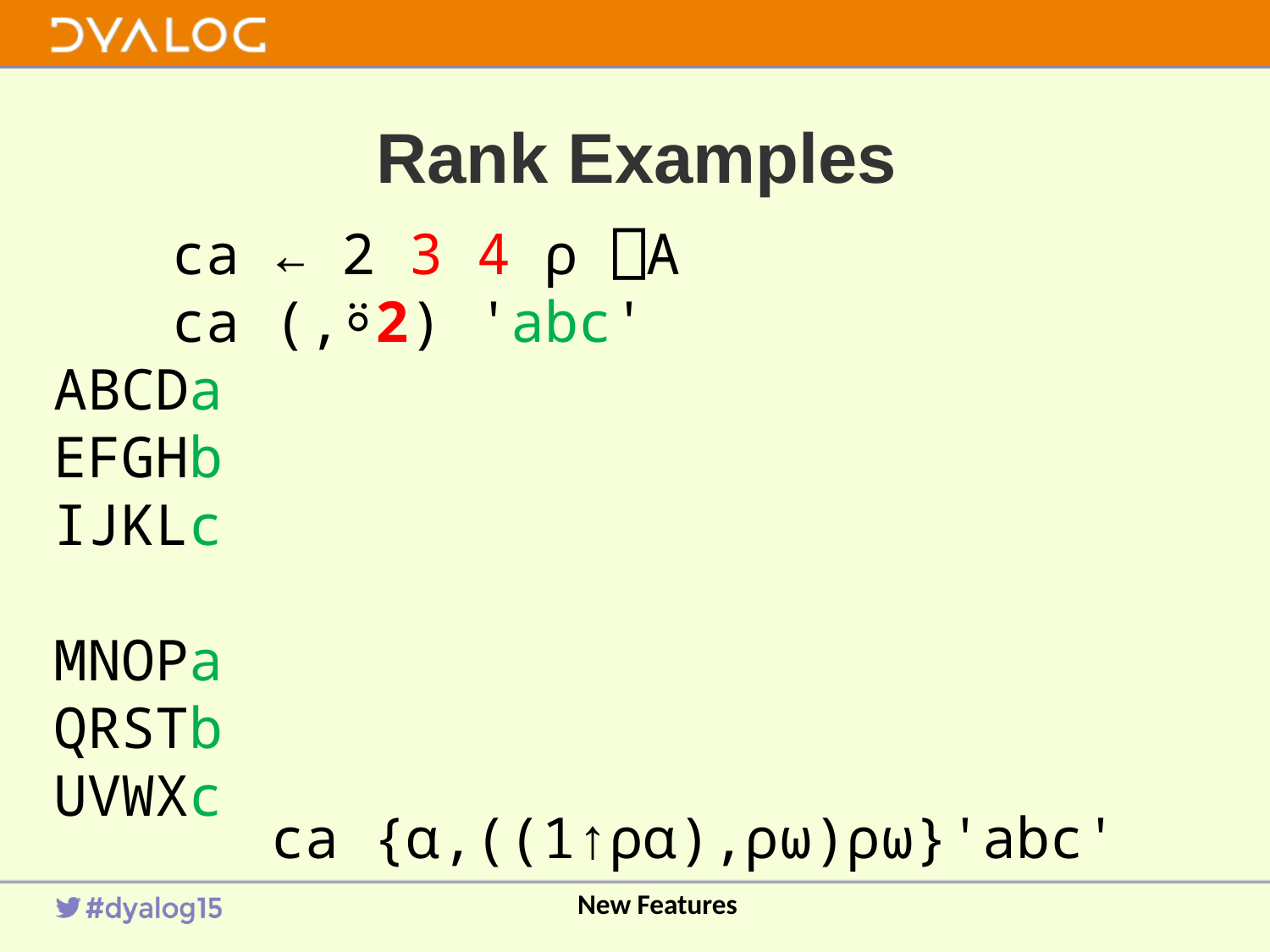

# Rank Examples
    ca ← 2 3 4 ⍴ ⎕A
    ca (,⍤2) 'abc'
ABCDa
EFGHb
IJKLc

MNOPa
QRSTb
UVWXc

ca {⍺,((1↑⍴⍺),⍴⍵)⍴⍵}'abc'
New Features